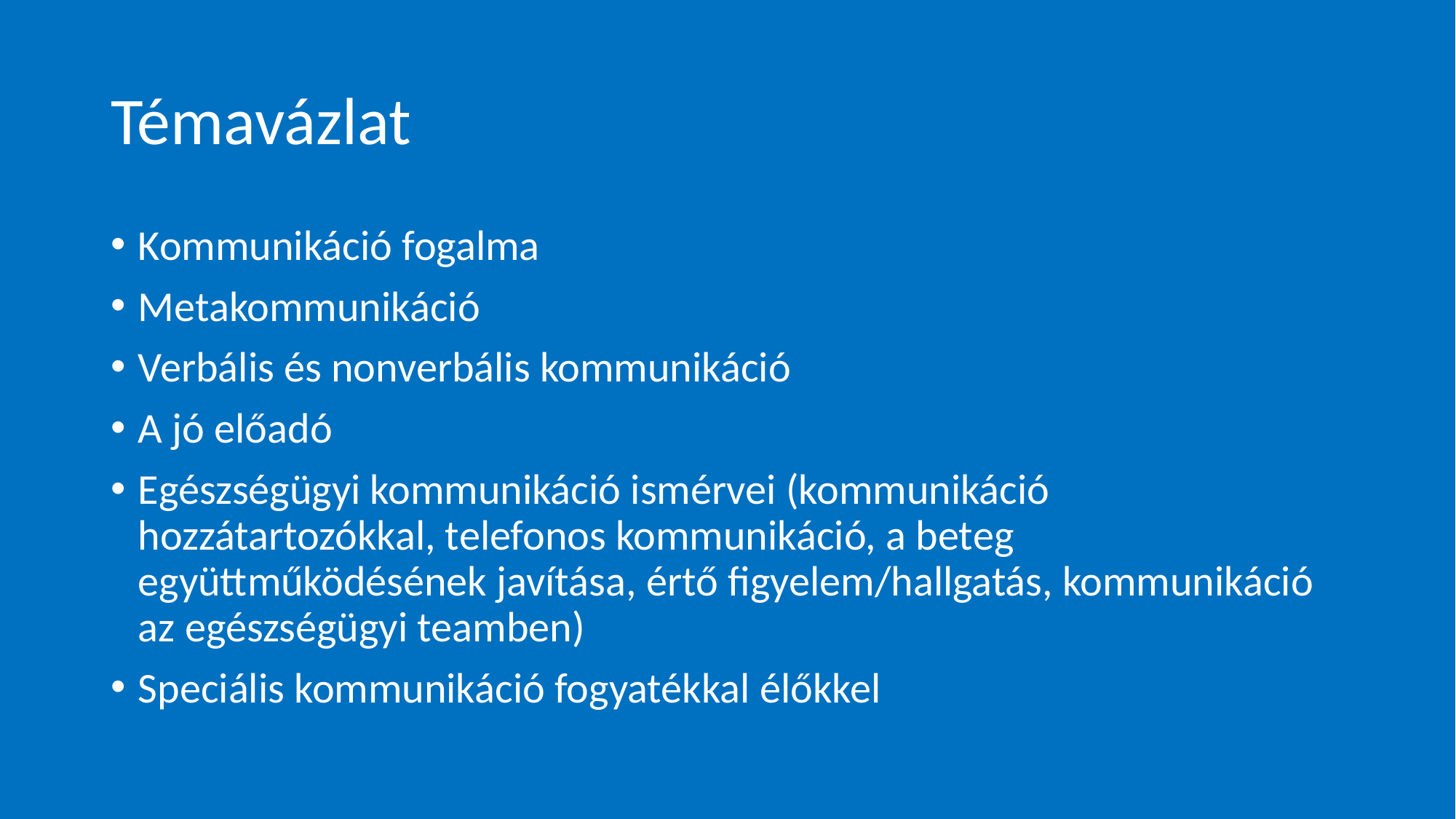

# Témavázlat
Kommunikáció fogalma
Metakommunikáció
Verbális és nonverbális kommunikáció
A jó előadó
Egészségügyi kommunikáció ismérvei (kommunikáció hozzátartozókkal, telefonos kommunikáció, a beteg együttműködésének javítása, értő figyelem/hallgatás, kommunikáció az egészségügyi teamben)
Speciális kommunikáció fogyatékkal élőkkel